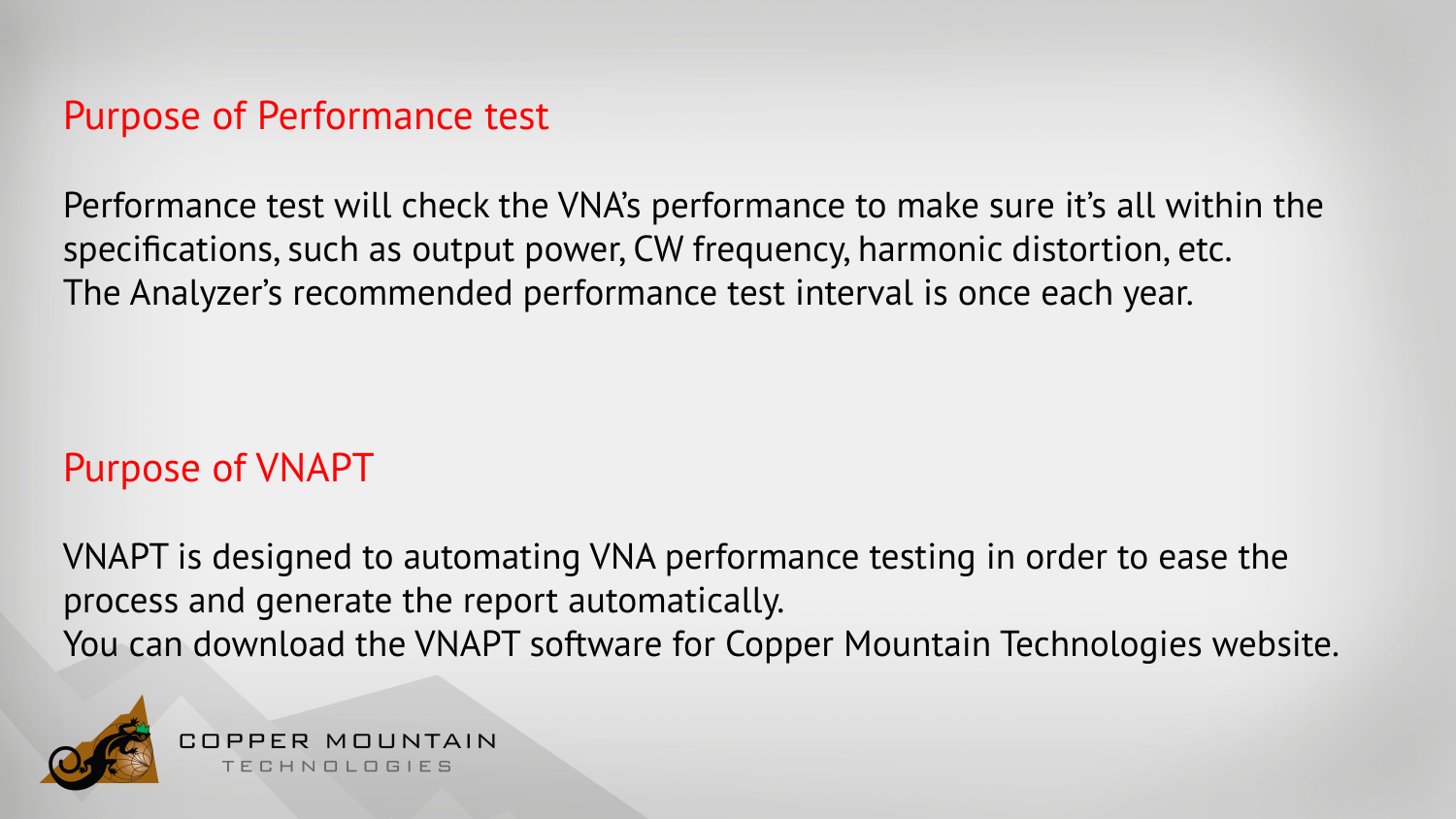

Purpose of Performance test

Performance test will check the VNA’s performance to make sure it’s all within the specifications, such as output power, CW frequency, harmonic distortion, etc.
The Analyzer’s recommended performance test interval is once each year.
Purpose of VNAPT

VNAPT is designed to automating VNA performance testing in order to ease the process and generate the report automatically.
You can download the VNAPT software for Copper Mountain Technologies website.